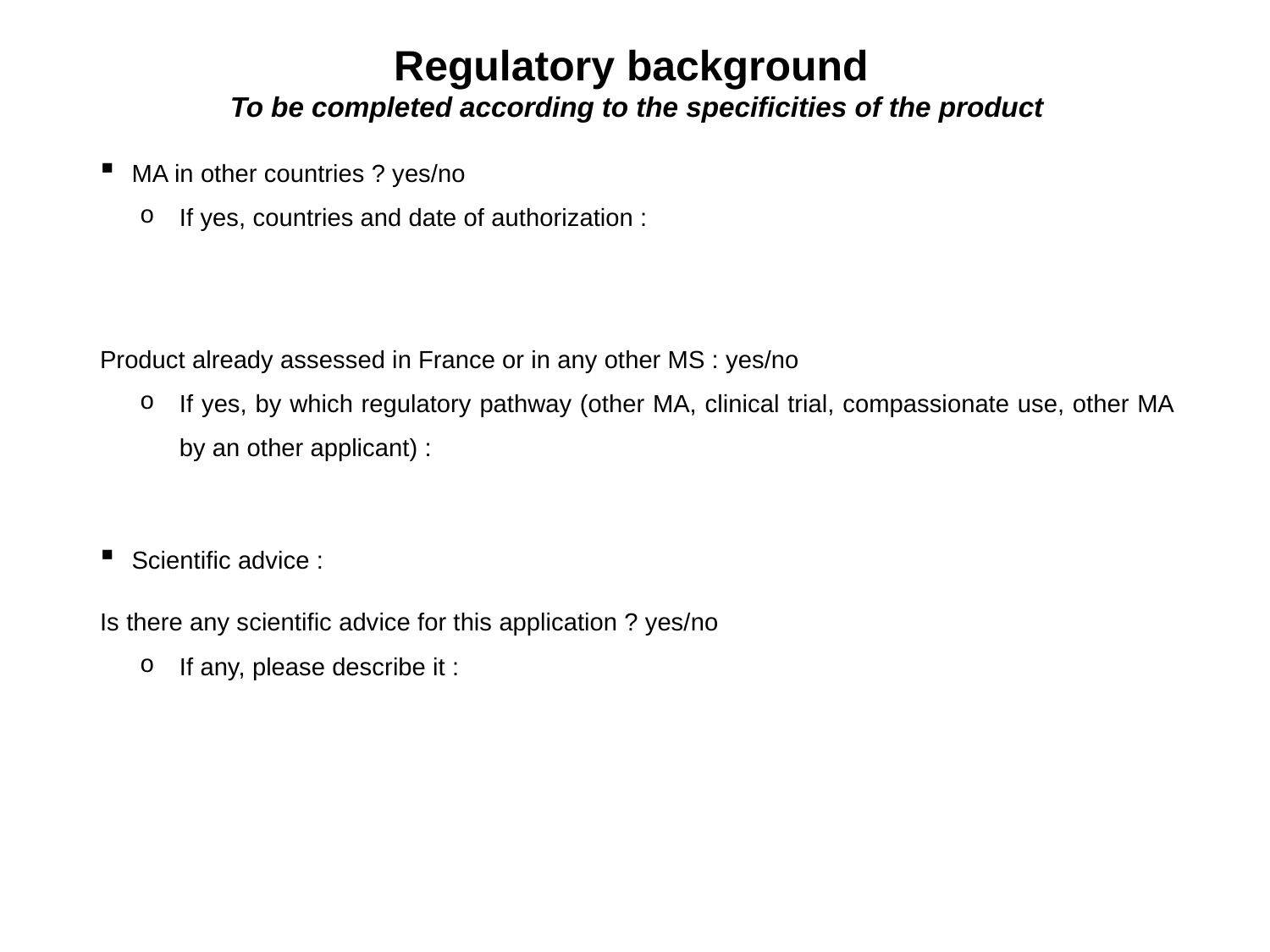

# Regulatory background To be completed according to the specificities of the product
MA in other countries ? yes/no
If yes, countries and date of authorization :

Product already assessed in France or in any other MS : yes/no
If yes, by which regulatory pathway (other MA, clinical trial, compassionate use, other MA by an other applicant) :

Scientific advice :
Is there any scientific advice for this application ? yes/no
If any, please describe it :

8